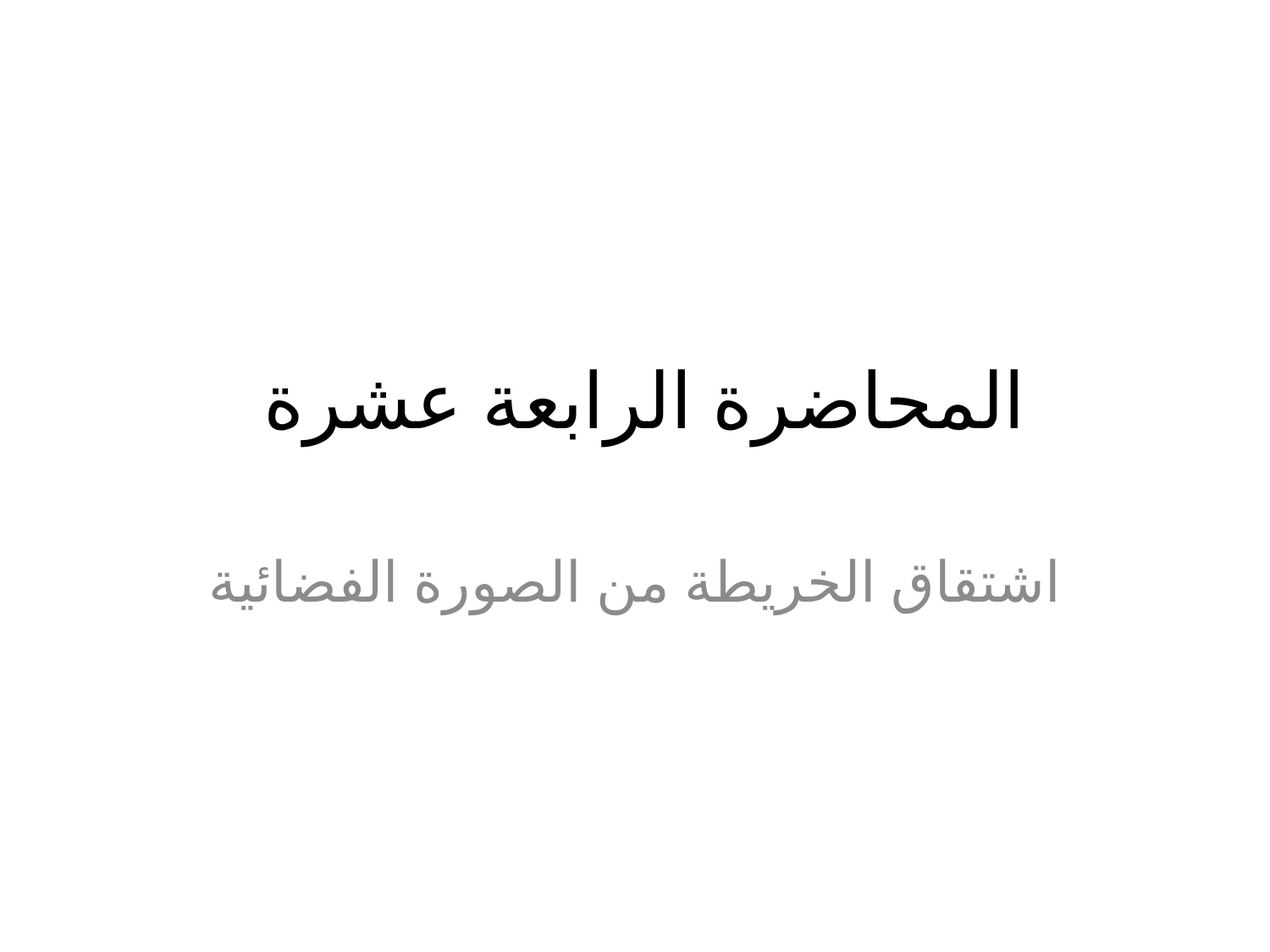

# المحاضرة الرابعة عشرة
اشتقاق الخريطة من الصورة الفضائية